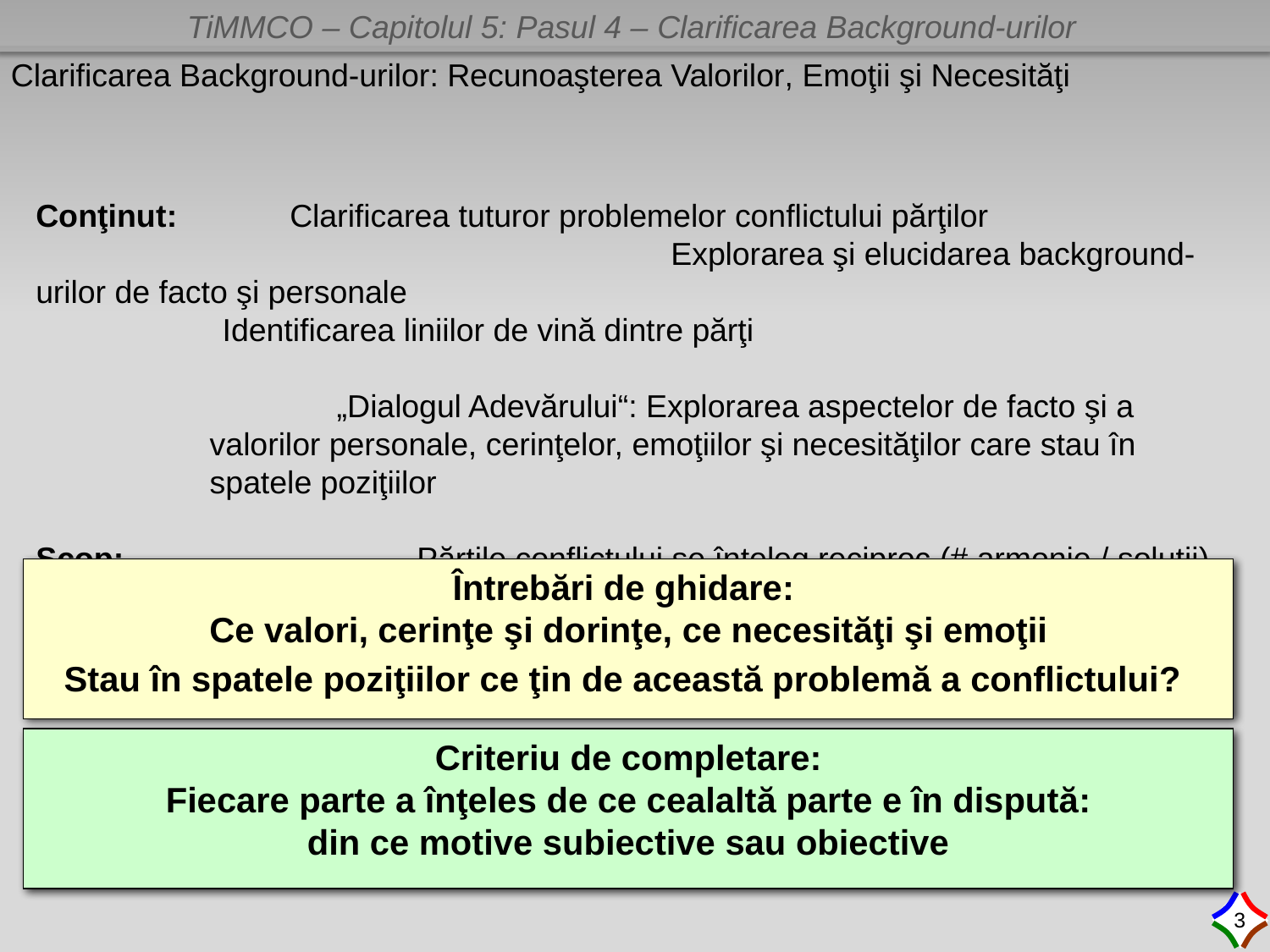

Clarificarea Background-urilor: Recunoaşterea Valorilor, Emoţii şi Necesităţi
Conţinut:	Clarificarea tuturor problemelor conflictului părţilor
					Explorarea şi elucidarea background-urilor de facto şi personale
                     Identificarea liniilor de vină dintre părţi

		„Dialogul Adevărului“: Explorarea aspectelor de facto şi a valorilor personale, cerinţelor, emoţiilor şi necesităţilor care stau în spatele poziţiilor

Scop:			Părţile conflictului se înţeleg reciproc (# armonie / soluţii)
Întrebări de ghidare:
Ce valori, cerinţe şi dorinţe, ce necesităţi şi emoţii
Stau în spatele poziţiilor ce ţin de această problemă a conflictului?
Criteriu de completare:
Fiecare parte a înţeles de ce cealaltă parte e în dispută:
din ce motive subiective sau obiective